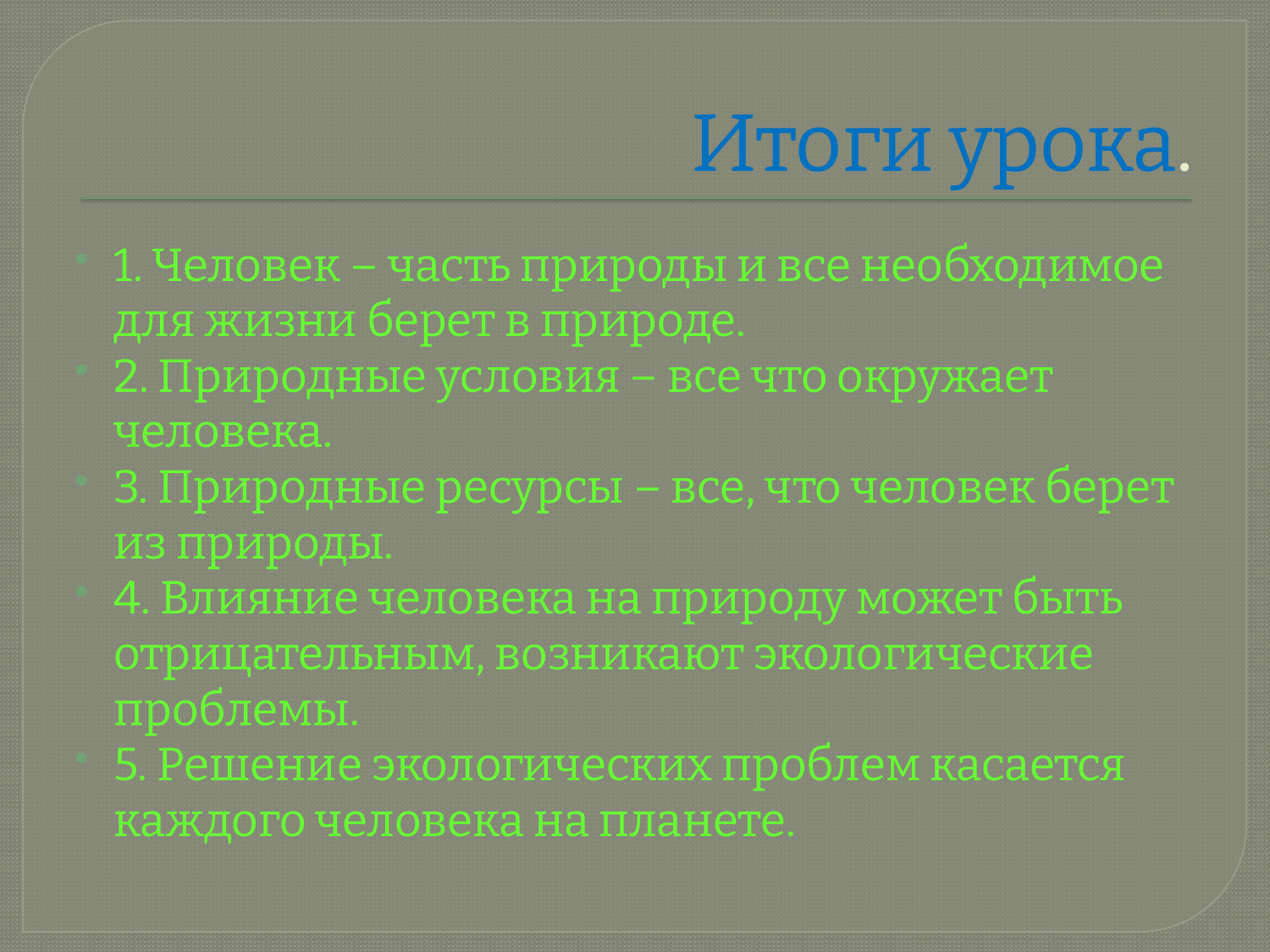

# Итоги урока.
1. Человек – часть природы и все необходимое для жизни берет в природе.
2. Природные условия – все что окружает человека.
3. Природные ресурсы – все, что человек берет из природы.
4. Влияние человека на природу может быть отрицательным, возникают экологические проблемы.
5. Решение экологических проблем касается каждого человека на планете.